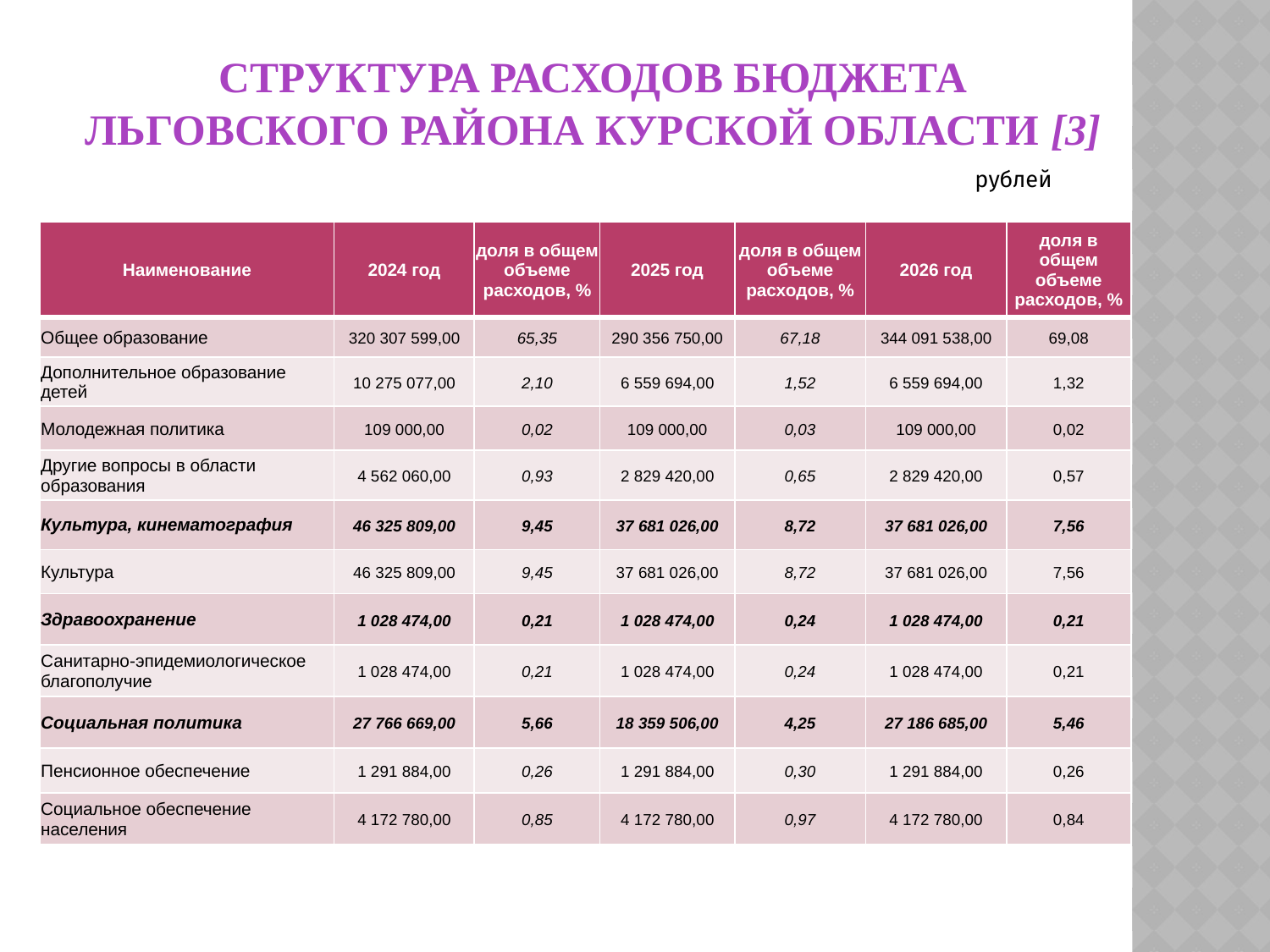

# СТРУКТУРА РАСХОДОВ БЮДЖЕТА ЛЬГОВСКОГО РАЙОНА КУРСКОЙ ОБЛАСТИ [3]
рублей
| Наименование | 2024 год | доля в общем объеме расходов, % | 2025 год | доля в общем объеме расходов, % | 2026 год | доля в общем объеме расходов, % |
| --- | --- | --- | --- | --- | --- | --- |
| Общее образование | 320 307 599,00 | 65,35 | 290 356 750,00 | 67,18 | 344 091 538,00 | 69,08 |
| Дополнительное образование детей | 10 275 077,00 | 2,10 | 6 559 694,00 | 1,52 | 6 559 694,00 | 1,32 |
| Молодежная политика | 109 000,00 | 0,02 | 109 000,00 | 0,03 | 109 000,00 | 0,02 |
| Другие вопросы в области образования | 4 562 060,00 | 0,93 | 2 829 420,00 | 0,65 | 2 829 420,00 | 0,57 |
| Культура, кинематография | 46 325 809,00 | 9,45 | 37 681 026,00 | 8,72 | 37 681 026,00 | 7,56 |
| Культура | 46 325 809,00 | 9,45 | 37 681 026,00 | 8,72 | 37 681 026,00 | 7,56 |
| Здравоохранение | 1 028 474,00 | 0,21 | 1 028 474,00 | 0,24 | 1 028 474,00 | 0,21 |
| Санитарно-эпидемиологическое благополучие | 1 028 474,00 | 0,21 | 1 028 474,00 | 0,24 | 1 028 474,00 | 0,21 |
| Социальная политика | 27 766 669,00 | 5,66 | 18 359 506,00 | 4,25 | 27 186 685,00 | 5,46 |
| Пенсионное обеспечение | 1 291 884,00 | 0,26 | 1 291 884,00 | 0,30 | 1 291 884,00 | 0,26 |
| Социальное обеспечение населения | 4 172 780,00 | 0,85 | 4 172 780,00 | 0,97 | 4 172 780,00 | 0,84 |